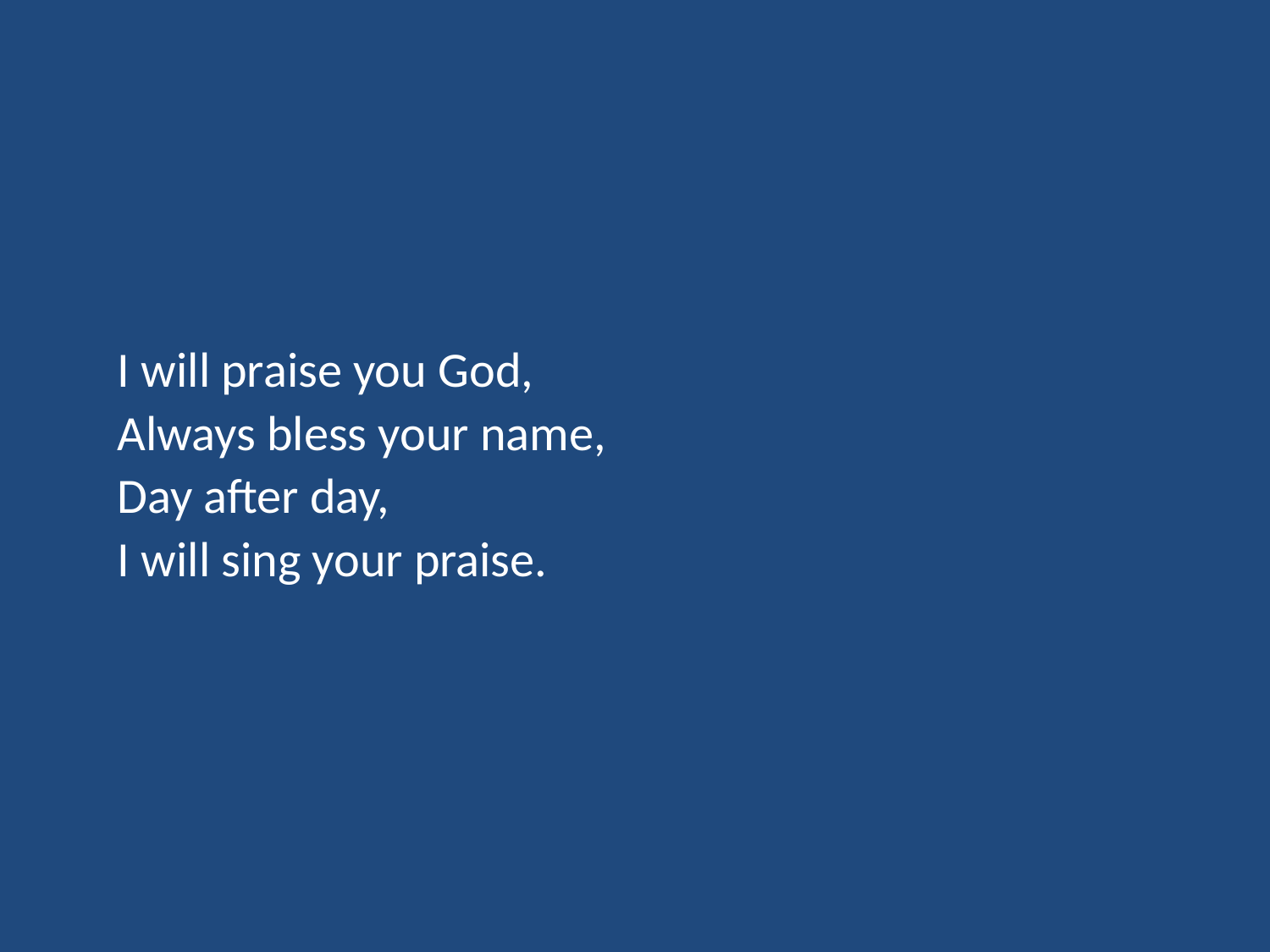

I will praise you God,
Always bless your name,
Day after day,
I will sing your praise.